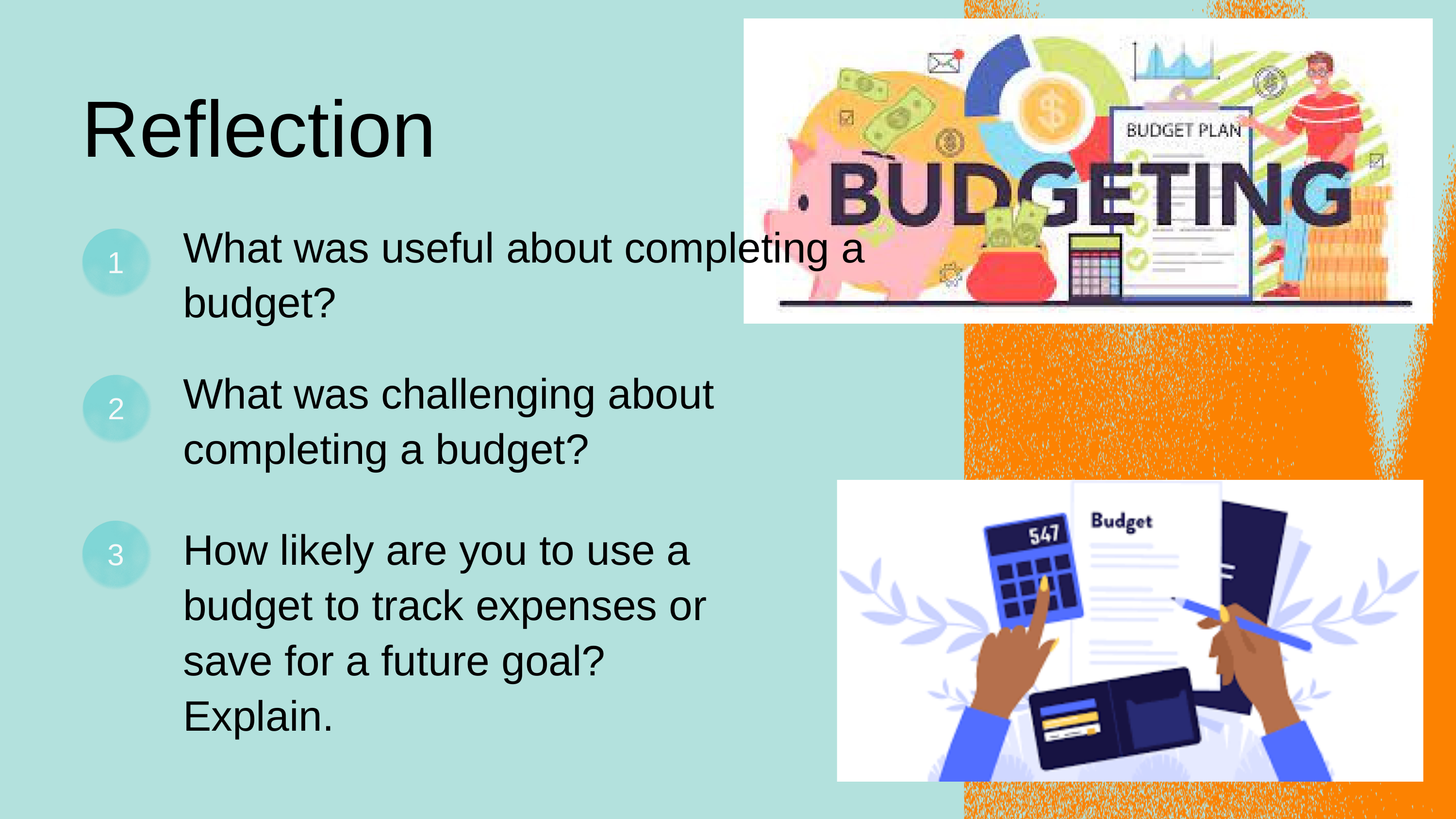

Reflection

What was useful about completing a budget?

1
What was challenging about completing a budget?

2

How likely are you to use a budget to track expenses or save for a future goal? Explain.

3